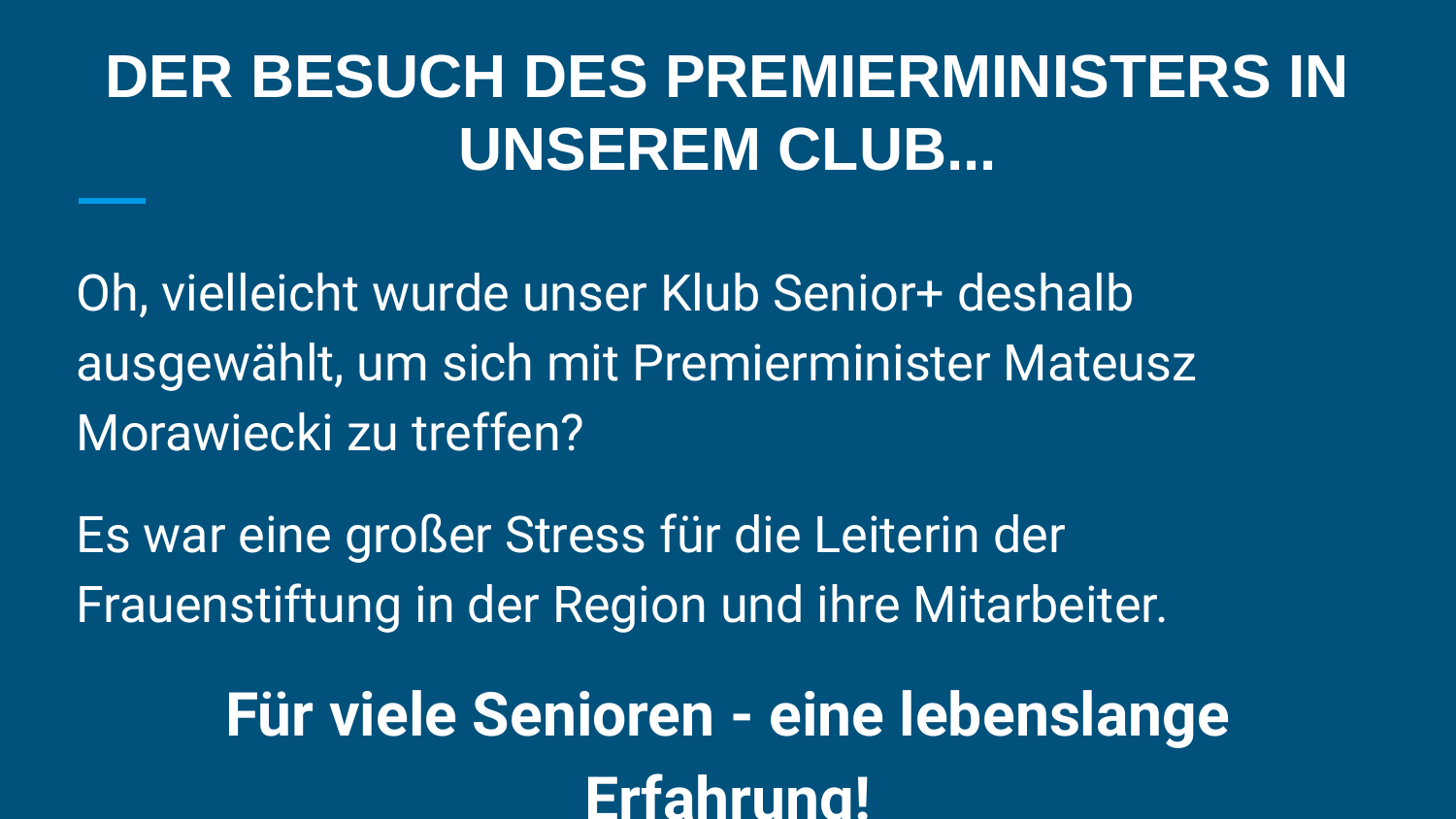

# DER BESUCH DES PREMIERMINISTERS IN UNSEREM CLUB...
Oh, vielleicht wurde unser Klub Senior+ deshalb ausgewählt, um sich mit Premierminister Mateusz Morawiecki zu treffen?
Es war eine großer Stress für die Leiterin der Frauenstiftung in der Region und ihre Mitarbeiter.
Für viele Senioren - eine lebenslange Erfahrung!